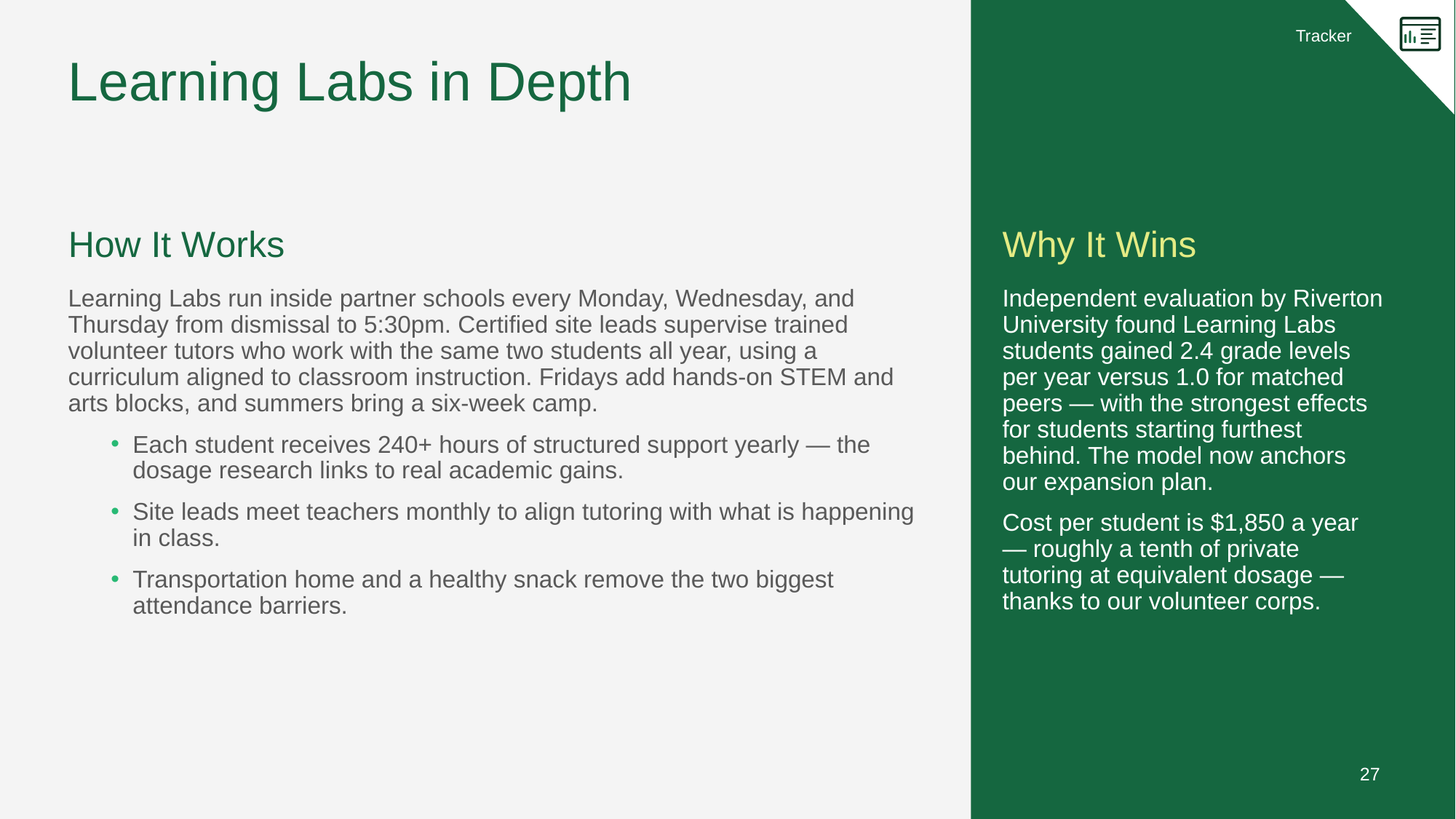

Tracker
# Learning Labs in Depth
How It Works
Why It Wins
Learning Labs run inside partner schools every Monday, Wednesday, and Thursday from dismissal to 5:30pm. Certified site leads supervise trained volunteer tutors who work with the same two students all year, using a curriculum aligned to classroom instruction. Fridays add hands-on STEM and arts blocks, and summers bring a six-week camp.
Each student receives 240+ hours of structured support yearly — the dosage research links to real academic gains.
Site leads meet teachers monthly to align tutoring with what is happening in class.
Transportation home and a healthy snack remove the two biggest attendance barriers.

Independent evaluation by Riverton University found Learning Labs students gained 2.4 grade levels per year versus 1.0 for matched peers — with the strongest effects for students starting furthest behind. The model now anchors our expansion plan.
Cost per student is $1,850 a year — roughly a tenth of private tutoring at equivalent dosage — thanks to our volunteer corps.
27